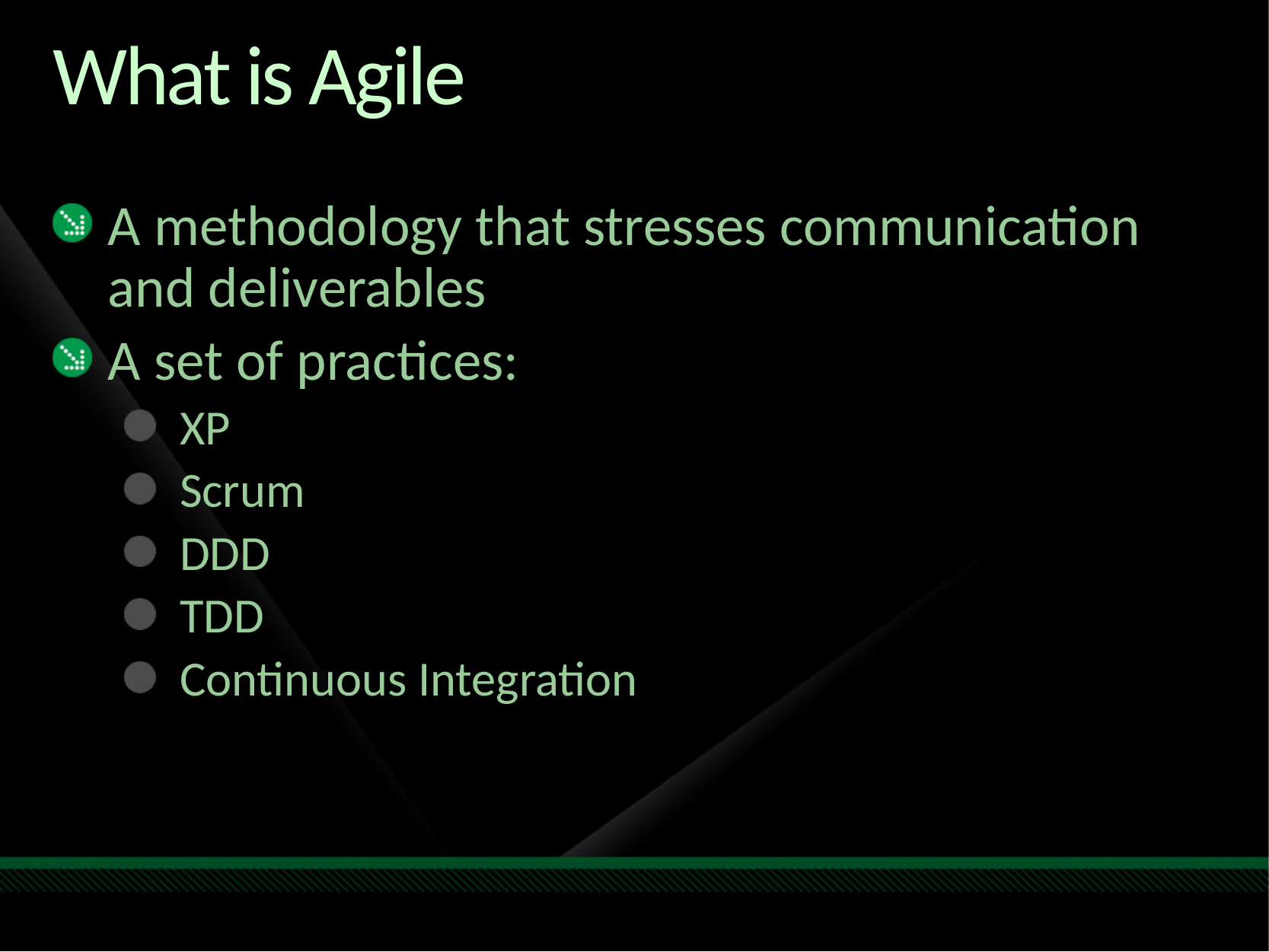

# What is Agile
A methodology that stresses communication and deliverables
A set of practices:
XP
Scrum
DDD
TDD
Continuous Integration